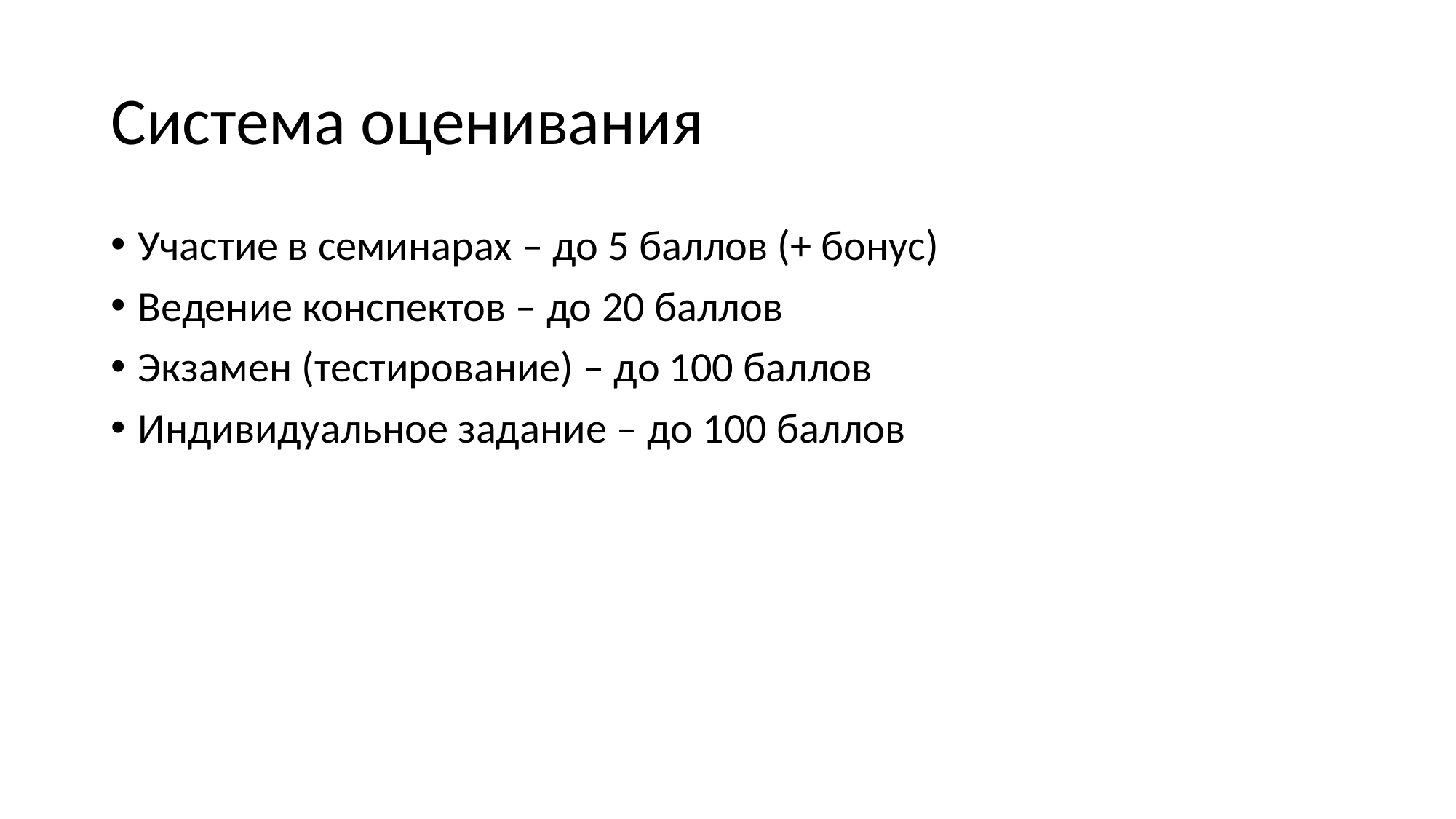

# Система оценивания
Участие в семинарах – до 5 баллов (+ бонус)
Ведение конспектов – до 20 баллов
Экзамен (тестирование) – до 100 баллов
Индивидуальное задание – до 100 баллов